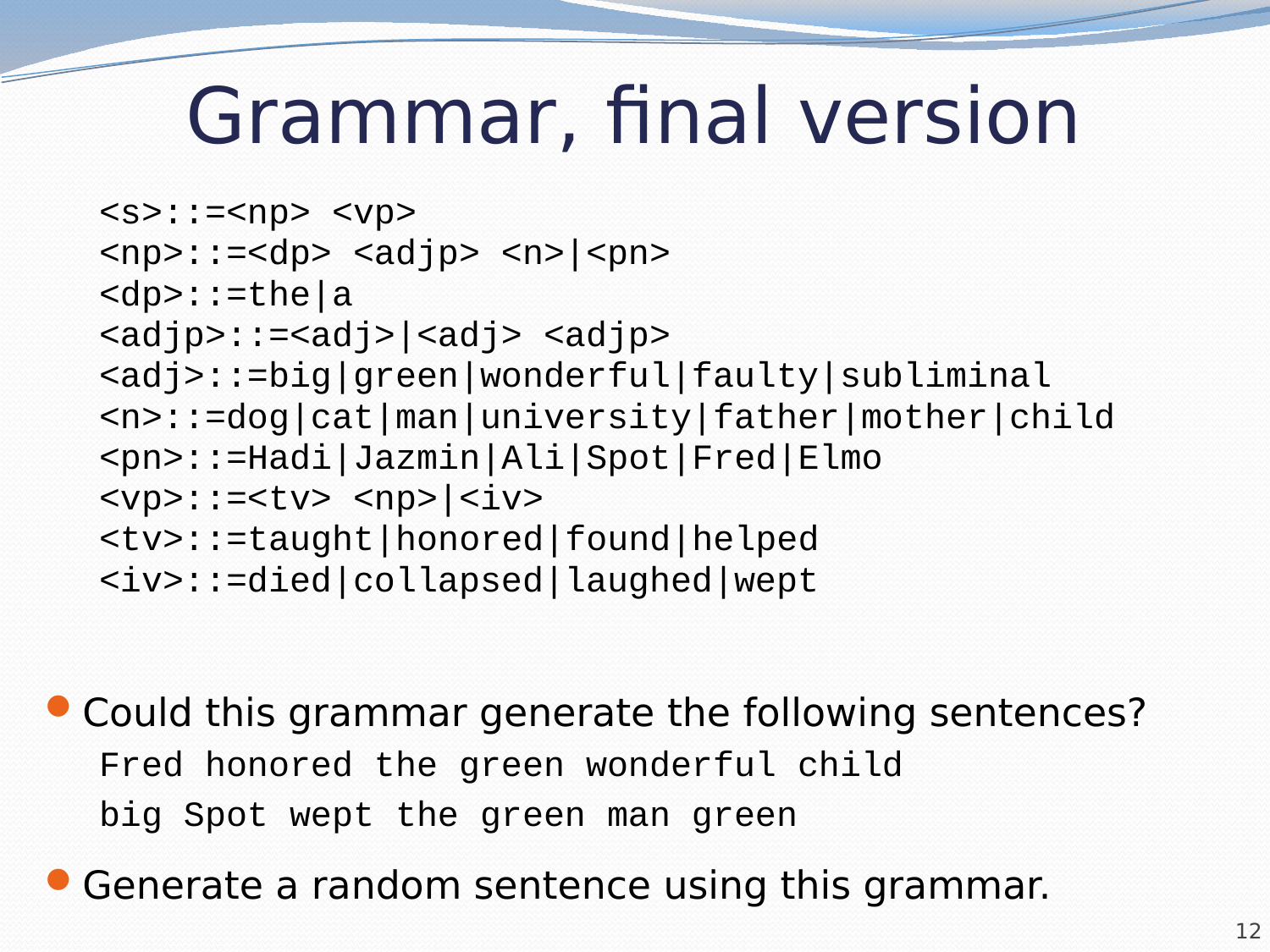

# Grammar, final version
<s>::=<np> <vp>
<np>::=<dp> <adjp> <n>|<pn>
<dp>::=the|a
<adjp>::=<adj>|<adj> <adjp>
<adj>::=big|green|wonderful|faulty|subliminal
<n>::=dog|cat|man|university|father|mother|child
<pn>::=Hadi|Jazmin|Ali|Spot|Fred|Elmo
<vp>::=<tv> <np>|<iv>
<tv>::=taught|honored|found|helped
<iv>::=died|collapsed|laughed|wept

Could this grammar generate the following sentences?
Fred honored the green wonderful child
big Spot wept the green man green

Generate a random sentence using this grammar.